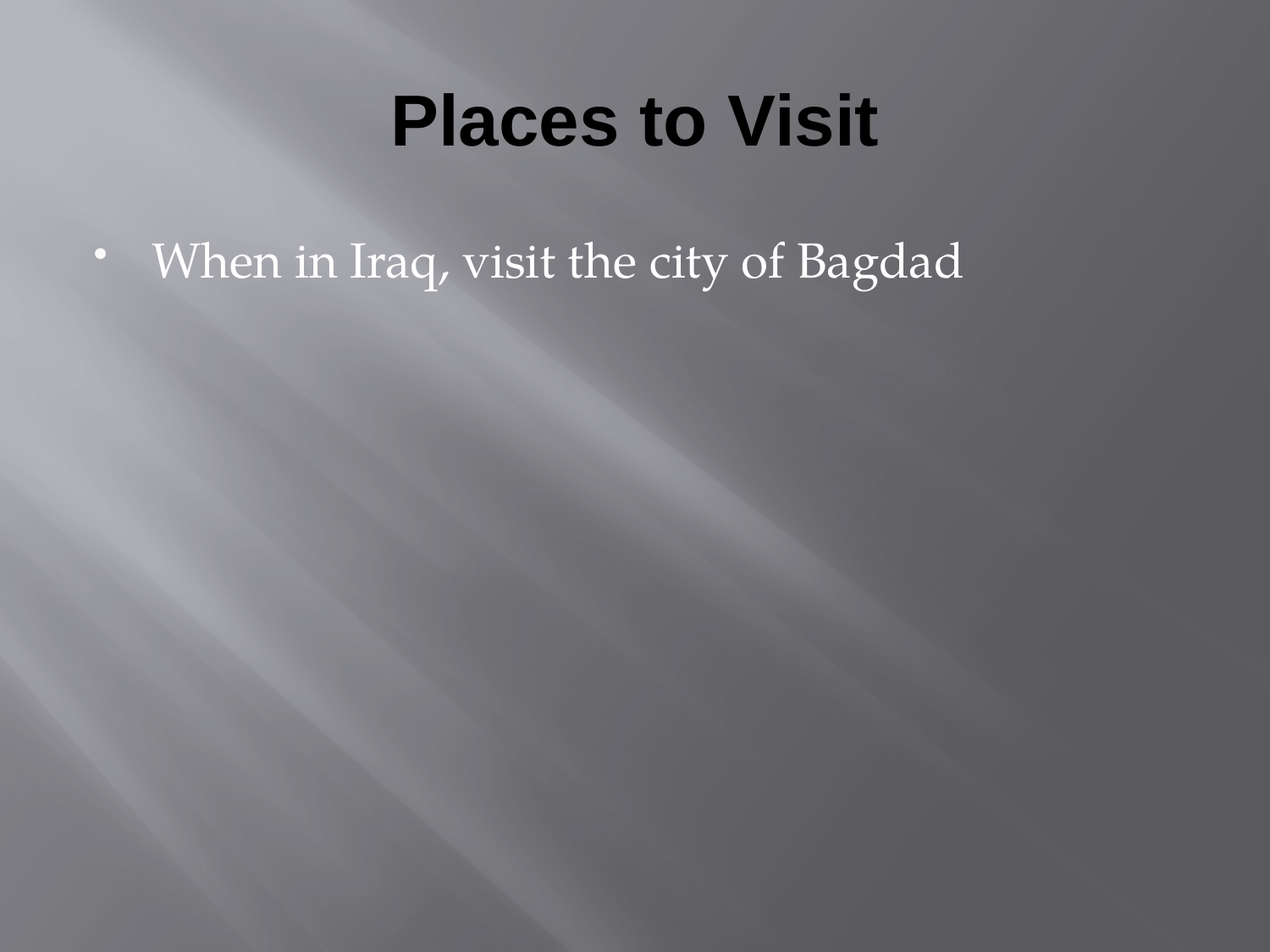

# Places to Visit
When in Iraq, visit the city of Bagdad